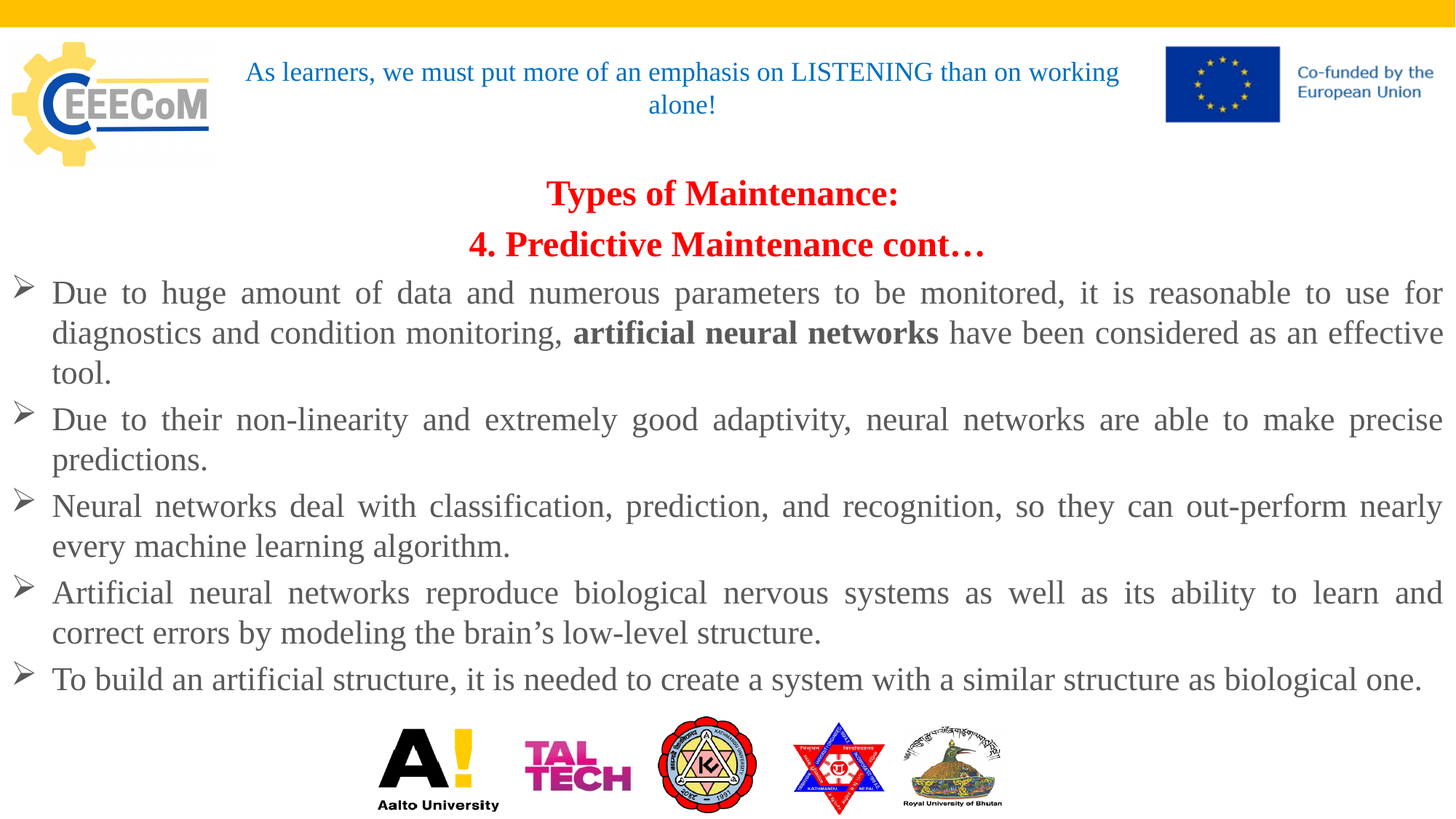

# As learners, we must put more of an emphasis on LISTENING than on working alone!
Types of Maintenance:
4. Predictive Maintenance cont…
Due to huge amount of data and numerous parameters to be monitored, it is reasonable to use for diagnostics and condition monitoring, artificial neural networks have been considered as an effective tool.
Due to their non-linearity and extremely good adaptivity, neural networks are able to make precise predictions.
Neural networks deal with classification, prediction, and recognition, so they can out-perform nearly every machine learning algorithm.
Artificial neural networks reproduce biological nervous systems as well as its ability to learn and correct errors by modeling the brain’s low-level structure.
To build an artificial structure, it is needed to create a system with a similar structure as biological one.